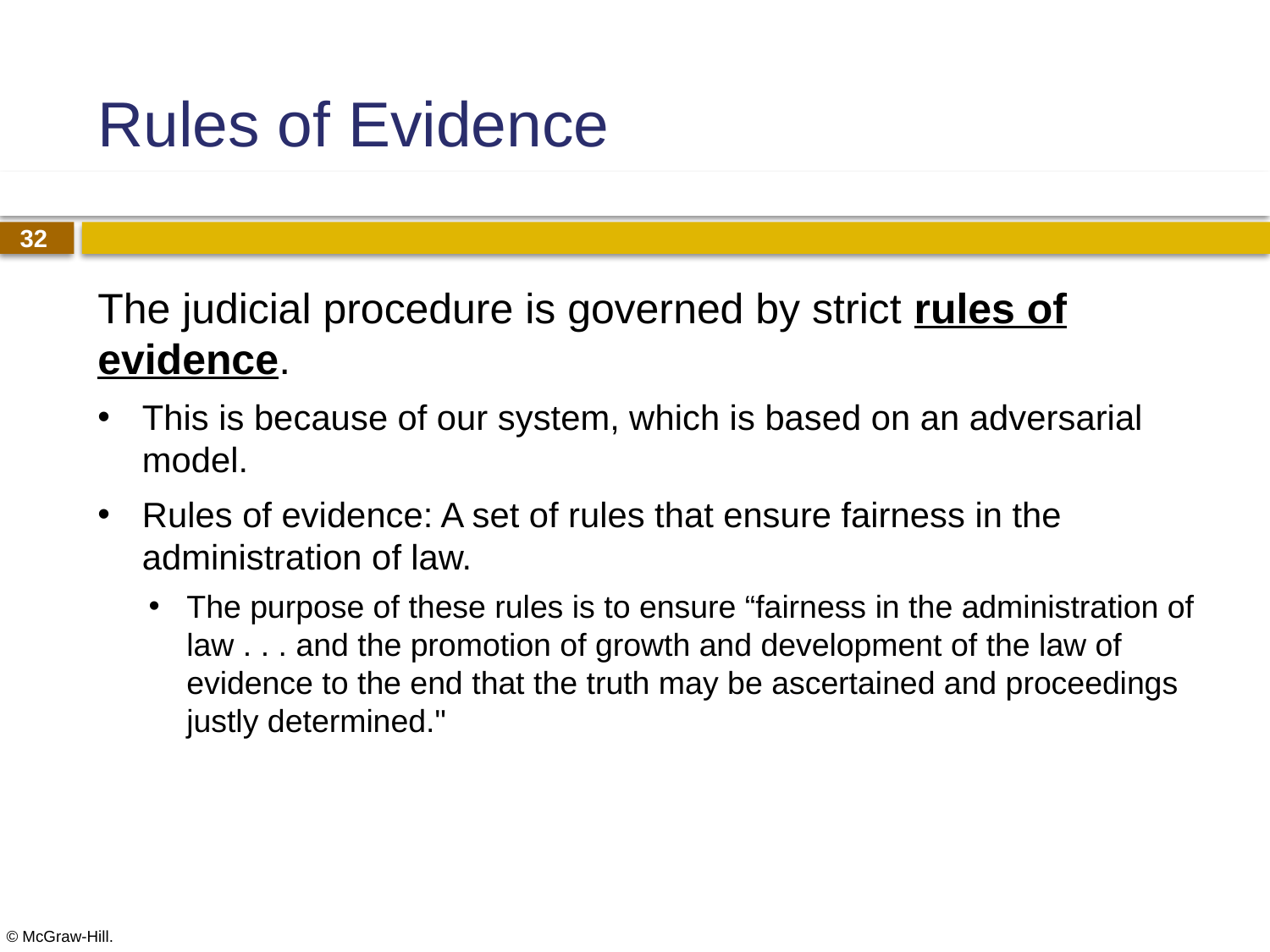

# Rules of Evidence
The judicial procedure is governed by strict rules of evidence.
This is because of our system, which is based on an adversarial model.
Rules of evidence: A set of rules that ensure fairness in the administration of law.
The purpose of these rules is to ensure “fairness in the administration of law . . . and the promotion of growth and development of the law of evidence to the end that the truth may be ascertained and proceedings justly determined."